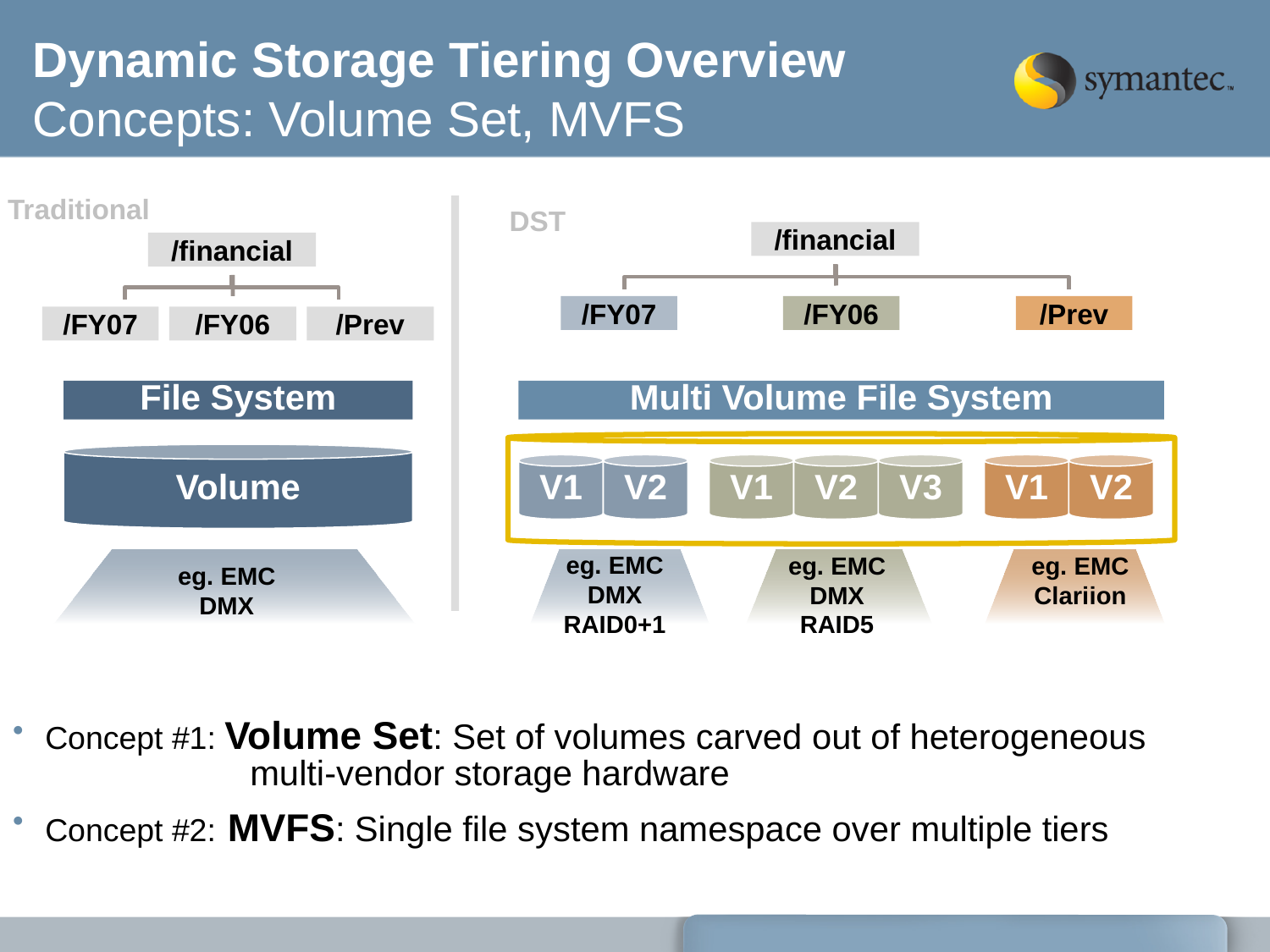

# Dynamic Storage Tiering Overview Concepts: Volume Set, MVFS
Traditional

DST
/financial

/FY07
/FY06
/Prev
/financial

/FY07
/FY06
/Prev
File System
Multi Volume File System

Volume
V1
V2
V1
V2
V3
V1
V2

eg. EMC
DMX
RAID0+1

eg. EMC
DMX
RAID5

eg. EMC
Clariion
eg. EMC DMX
Concept #1: Volume Set: Set of volumes carved out of heterogeneous
	        multi-vendor storage hardware
Concept #2: MVFS: Single file system namespace over multiple tiers